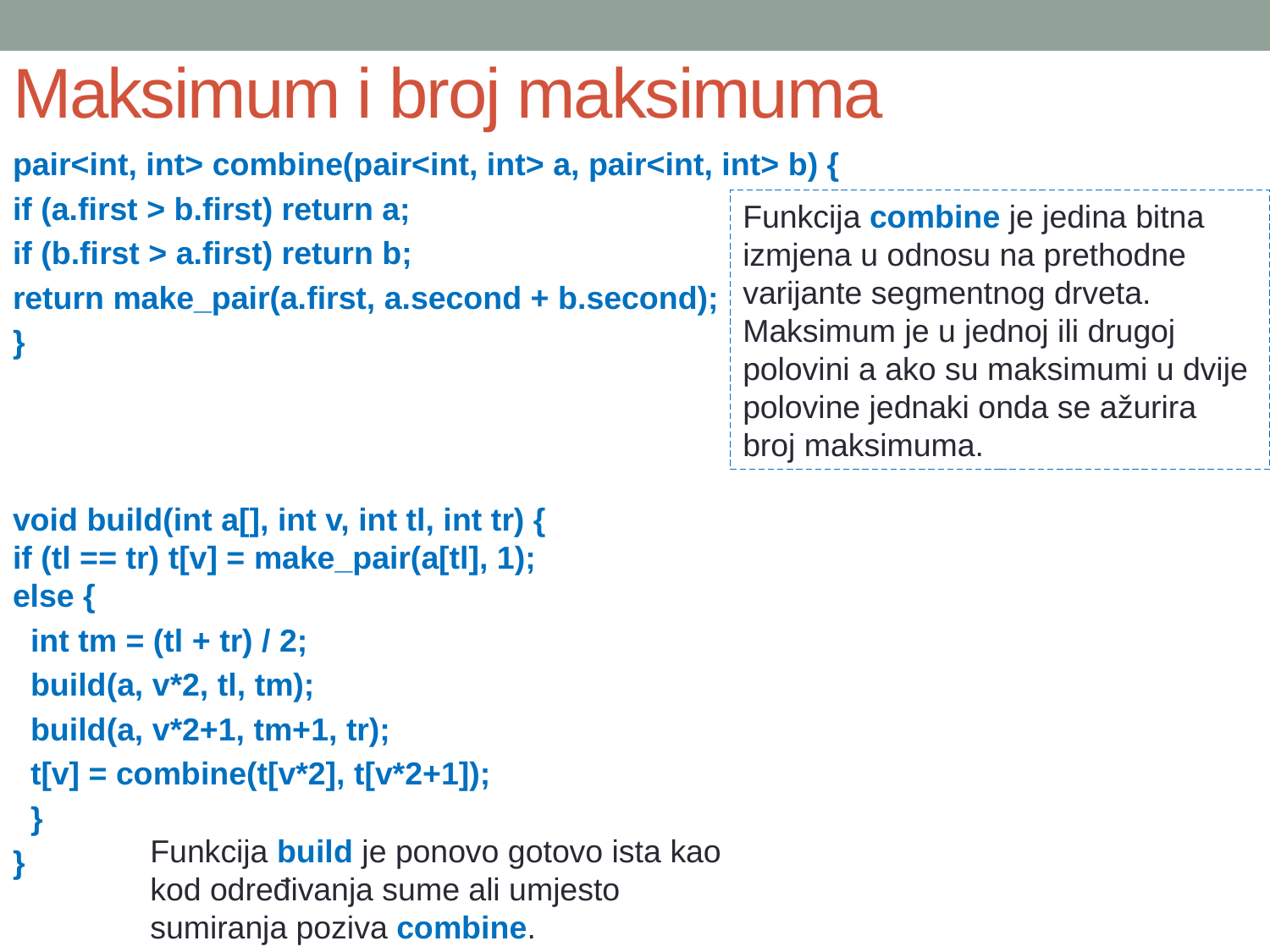

# Maksimum i broj maksimuma
pair<int, int> combine(pair<int, int> a, pair<int, int> b) {
if (a.first > b.first) return a;
if (b.first > a.first) return b;
return make_pair(a.first, a.second + b.second);
}

void build(int a[], int v, int tl, int tr) {
if (tl == tr) t[v] = make_pair(a[tl], 1);
else {
  int tm = (tl + tr) / 2;
  build(a, v*2, tl, tm);
  build(a, v*2+1, tm+1, tr);
  t[v] = combine(t[v*2], t[v*2+1]);
  }
}
Funkcija combine je jedina bitna izmjena u odnosu na prethodne varijante segmentnog drveta. Maksimum je u jednoj ili drugoj polovini a ako su maksimumi u dvije polovine jednaki onda se ažurira broj maksimuma.
Funkcija build je ponovo gotovo ista kao kod određivanja sume ali umjesto sumiranja poziva combine.